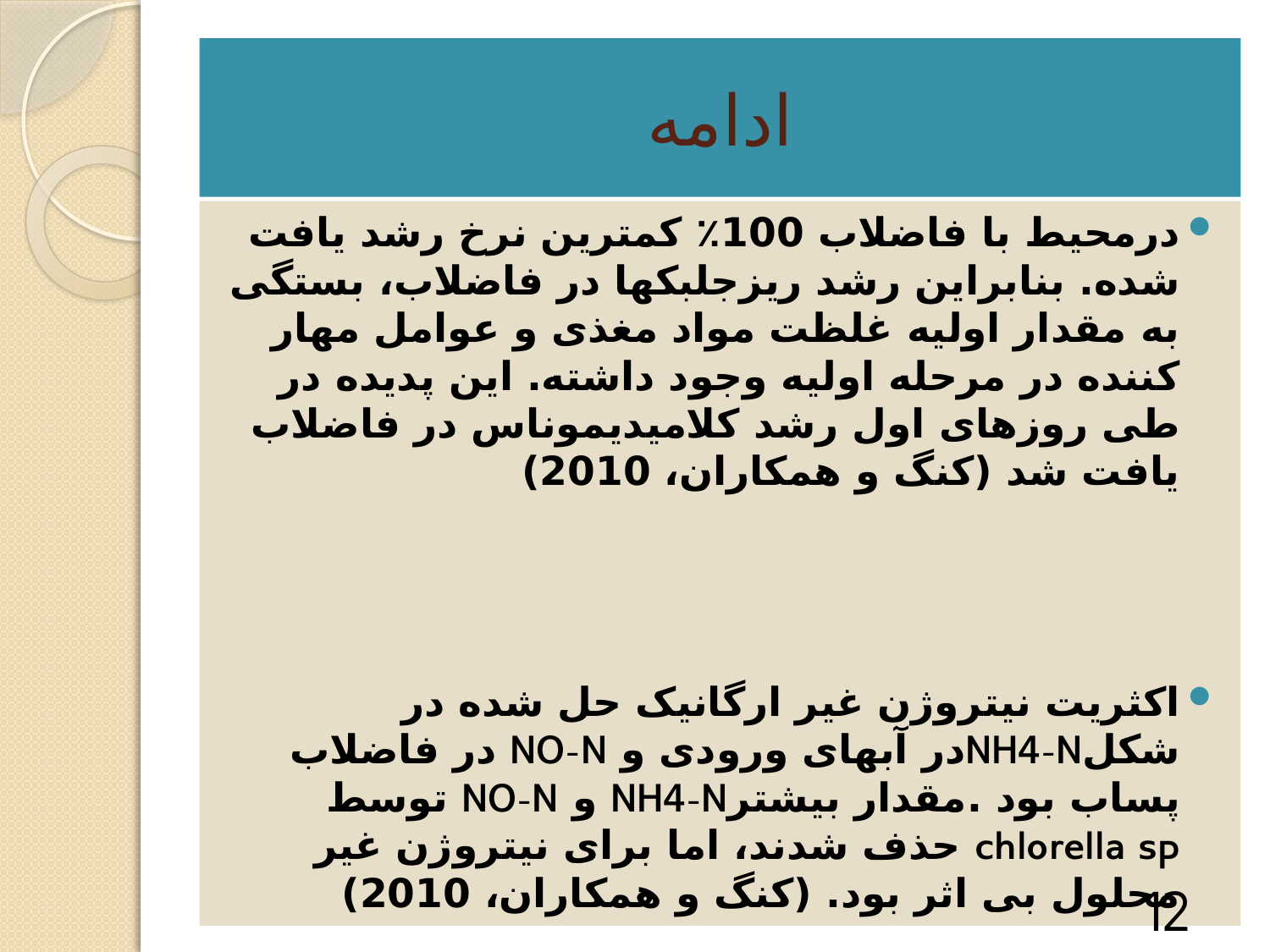

# ادامه
درمحیط با فاضلاب 100٪ کمترین نرخ رشد یافت شده. بنابراین رشد ریزجلبکها در فاضلاب، بستگی به مقدار اولیه غلظت مواد مغذی و عوامل مهار کننده در مرحله اولیه وجود داشته. این پدیده در طی روزهای اول رشد کلامیدیموناس در فاضلاب یافت شد (کنگ و همکاران، 2010)

اکثریت نیتروژن غیر ارگانیک حل شده در شکلNH4-Nدر آبهای ورودی و NO-N در فاضلاب پساب بود .مقدار بیشترNH4-N و NO-N توسط chlorella sp حذف شدند، اما برای نیتروژن غیر محلول بی اثر بود. (کنگ و همکاران، 2010)

12